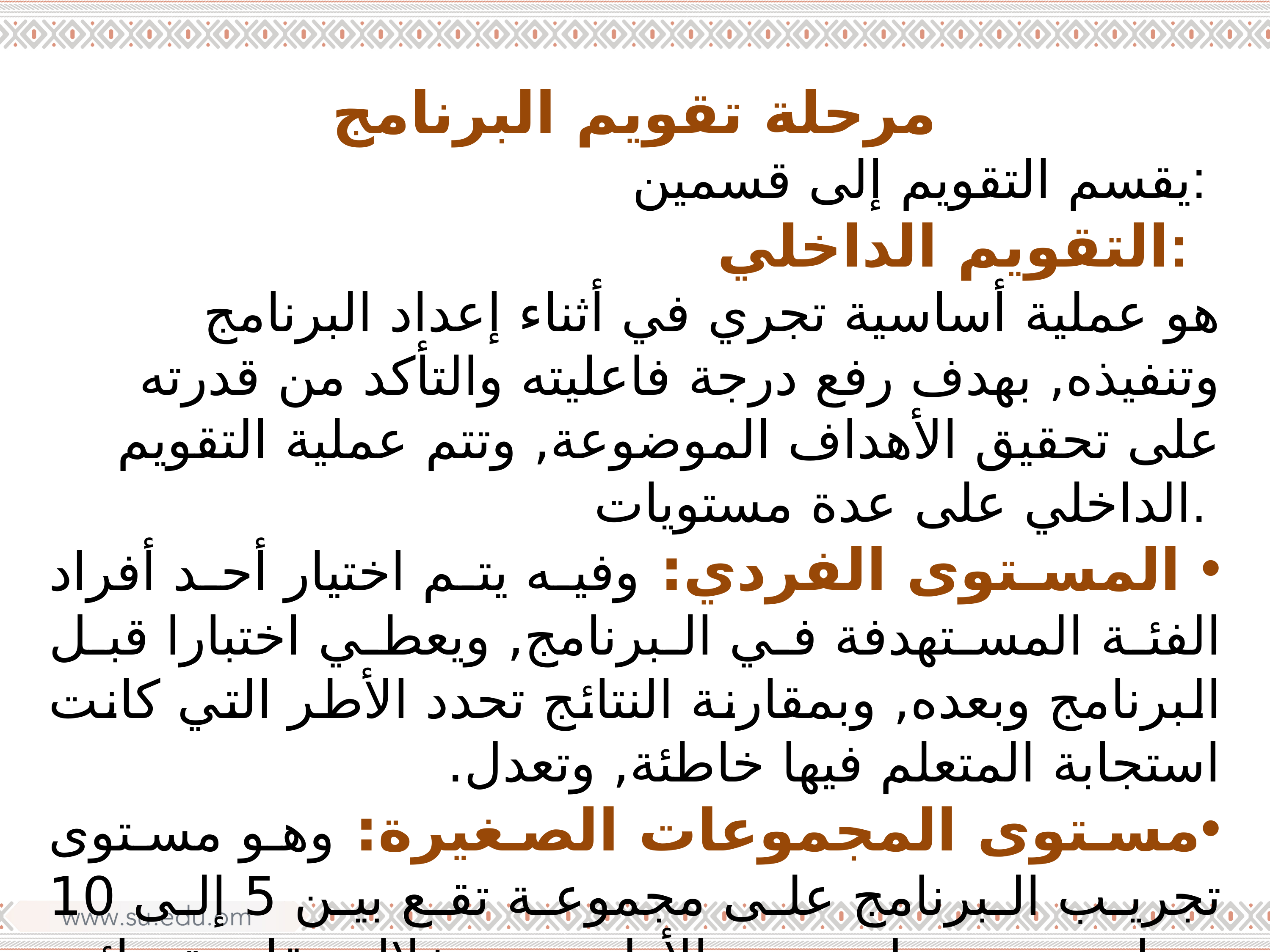

مرحلة تقويم البرنامج
يقسم التقويم إلى قسمين:
 التقويم الداخلي:
هو عملية أساسية تجري في أثناء إعداد البرنامج وتنفيذه, بهدف رفع درجة فاعليته والتأكد من قدرته على تحقيق الأهداف الموضوعة, وتتم عملية التقويم الداخلي على عدة مستويات.
 المستوى الفردي: وفيه يتم اختيار أحد أفراد الفئة المستهدفة في البرنامج, ويعطي اختبارا قبل البرنامج وبعده, وبمقارنة النتائج تحدد الأطر التي كانت استجابة المتعلم فيها خاطئة, وتعدل.
مستوى المجموعات الصغيرة: وهو مستوى تجريب البرنامج على مجموعة تقع بين 5 إلى 10 متعلمين, وتعدل بعض الأطر من خلال مقارنة نتائج الاختبار القبلي بالبعدي ومن خلال ملاحظات المتعلمين على البرنامج.
 مستوى المجموعات الكبيرة: ولا يختلف هذا المستوى عن سابقيه إلا بعدد أفراد المجموعة الذي يصل إلى خمسين متعلما فأكثر.